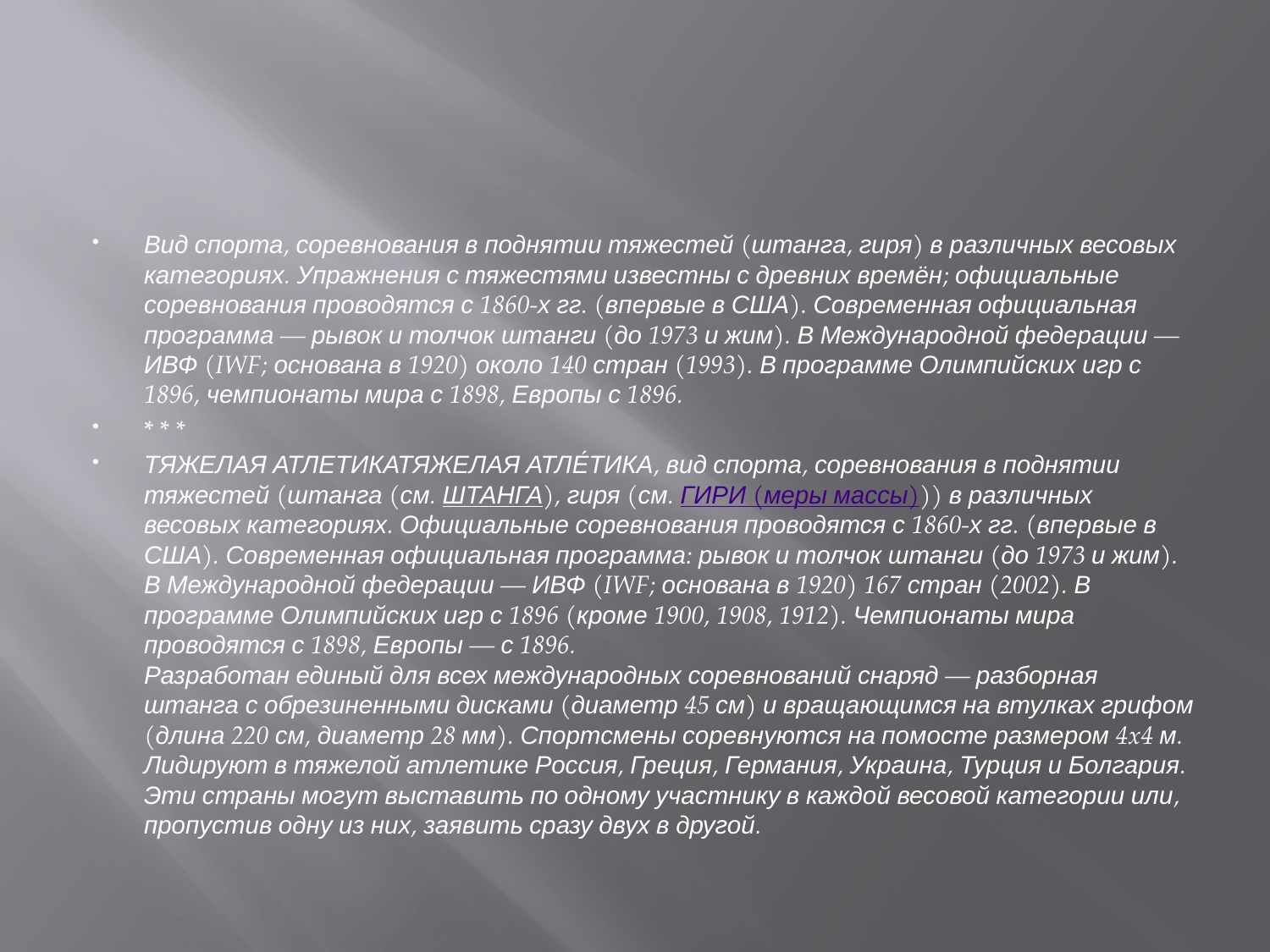

Вид спорта, соревнования в поднятии тяжестей (штанга, гиря) в различных весовых категориях. Упражнения с тяжестями известны с древних времён; официальные соревнования проводятся с 1860-х гг. (впервые в США). Современная официальная программа — рывок и толчок штанги (до 1973 и жим). В Международной федерации — ИВФ (IWF; основана в 1920) около 140 стран (1993). В программе Олимпийских игр с 1896, чемпионаты мира с 1898, Европы с 1896.
* * *
ТЯЖЕЛАЯ АТЛЕТИКАТЯЖЕЛАЯ АТЛЕ́ТИКА, вид спорта, соревнования в поднятии тяжестей (штанга (см. ШТАНГА), гиря (см. ГИРИ (меры массы))) в различных весовых категориях. Официальные соревнования проводятся с 1860-х гг. (впервые в США). Современная официальная программа: рывок и толчок штанги (до 1973 и жим). В Международной федерации — ИВФ (IWF; основана в 1920) 167 стран (2002). В программе Олимпийских игр с 1896 (кроме 1900, 1908, 1912). Чемпионаты мира проводятся с 1898, Европы — с 1896. 
Разработан единый для всех международных соревнований снаряд — разборная штанга с обрезиненными дисками (диаметр 45 см) и вращающимся на втулках грифом (длина 220 см, диаметр 28 мм). Спортсмены соревнуются на помосте размером 4x4 м. 
Лидируют в тяжелой атлетике Россия, Греция, Германия, Украина, Турция и Болгария. Эти страны могут выставить по одному участнику в каждой весовой категории или, пропустив одну из них, заявить сразу двух в другой.